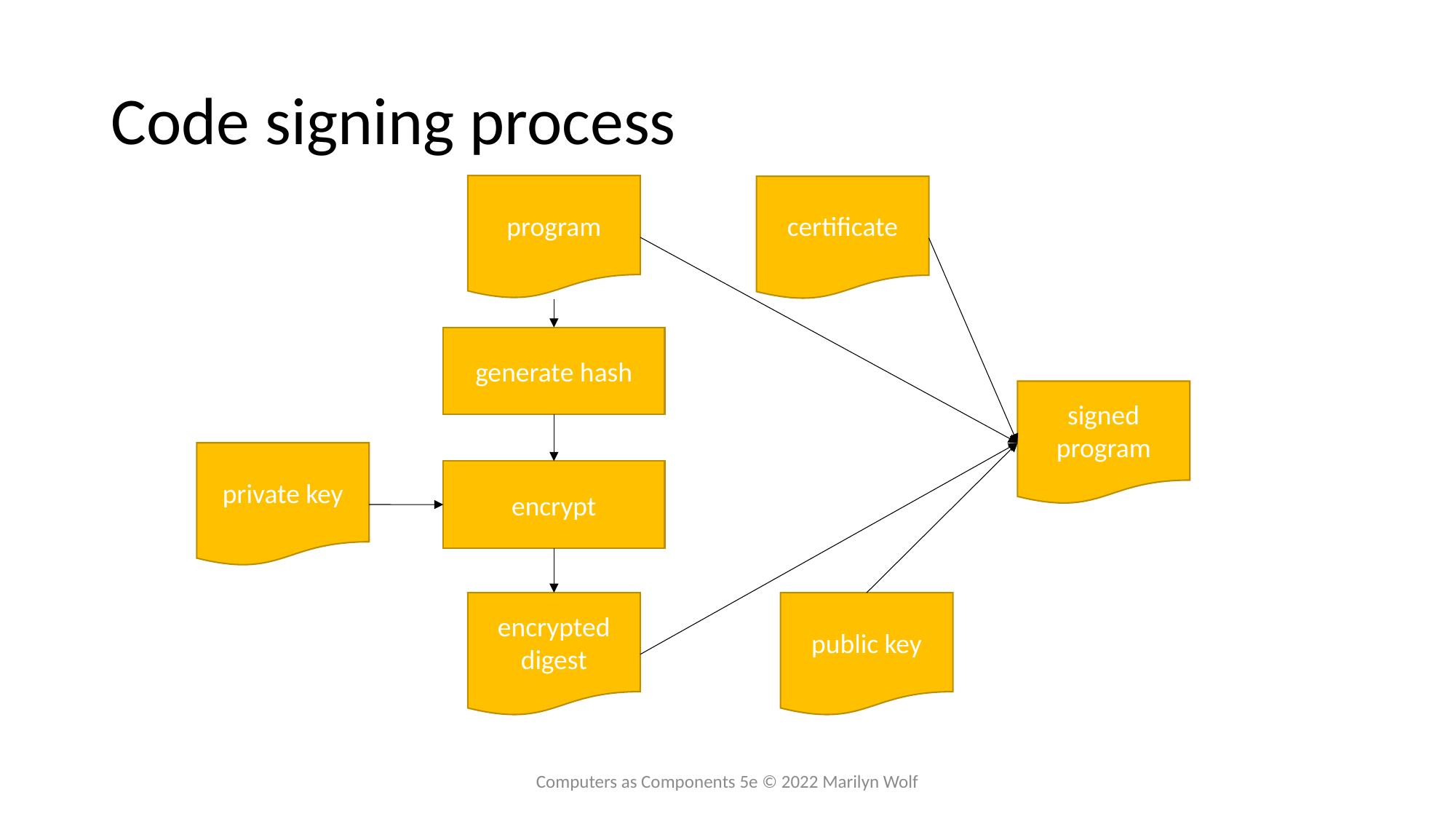

# Code signing process
program
certificate
generate hash
signed program
private key
encrypt
encrypted digest
public key
Computers as Components 5e © 2022 Marilyn Wolf